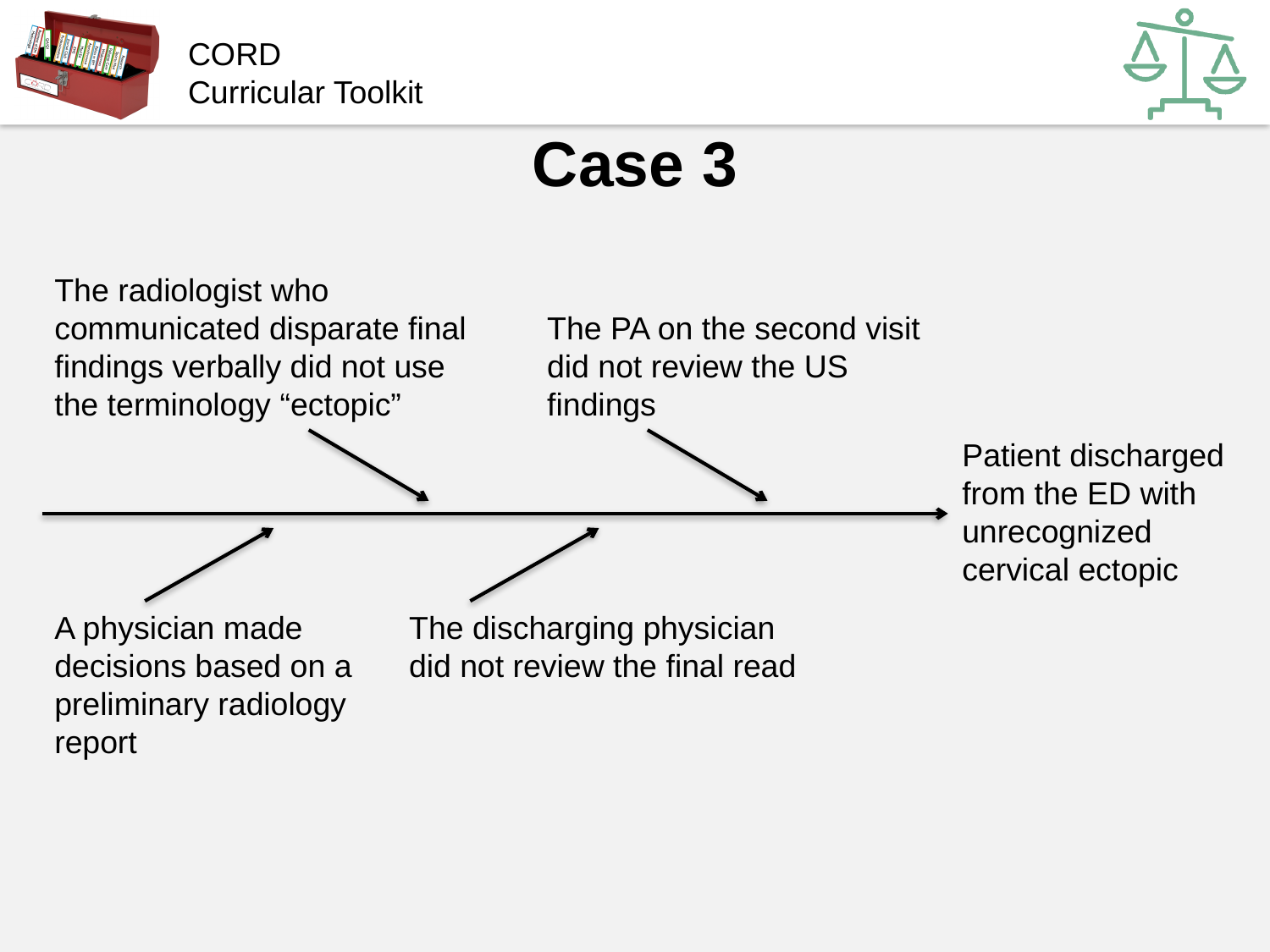

Case 3
The radiologist who communicated disparate final findings verbally did not use the terminology “ectopic”
The PA on the second visit did not review the US findings
Patient discharged from the ED with unrecognized cervical ectopic
A physician made decisions based on a preliminary radiology report
The discharging physician did not review the final read